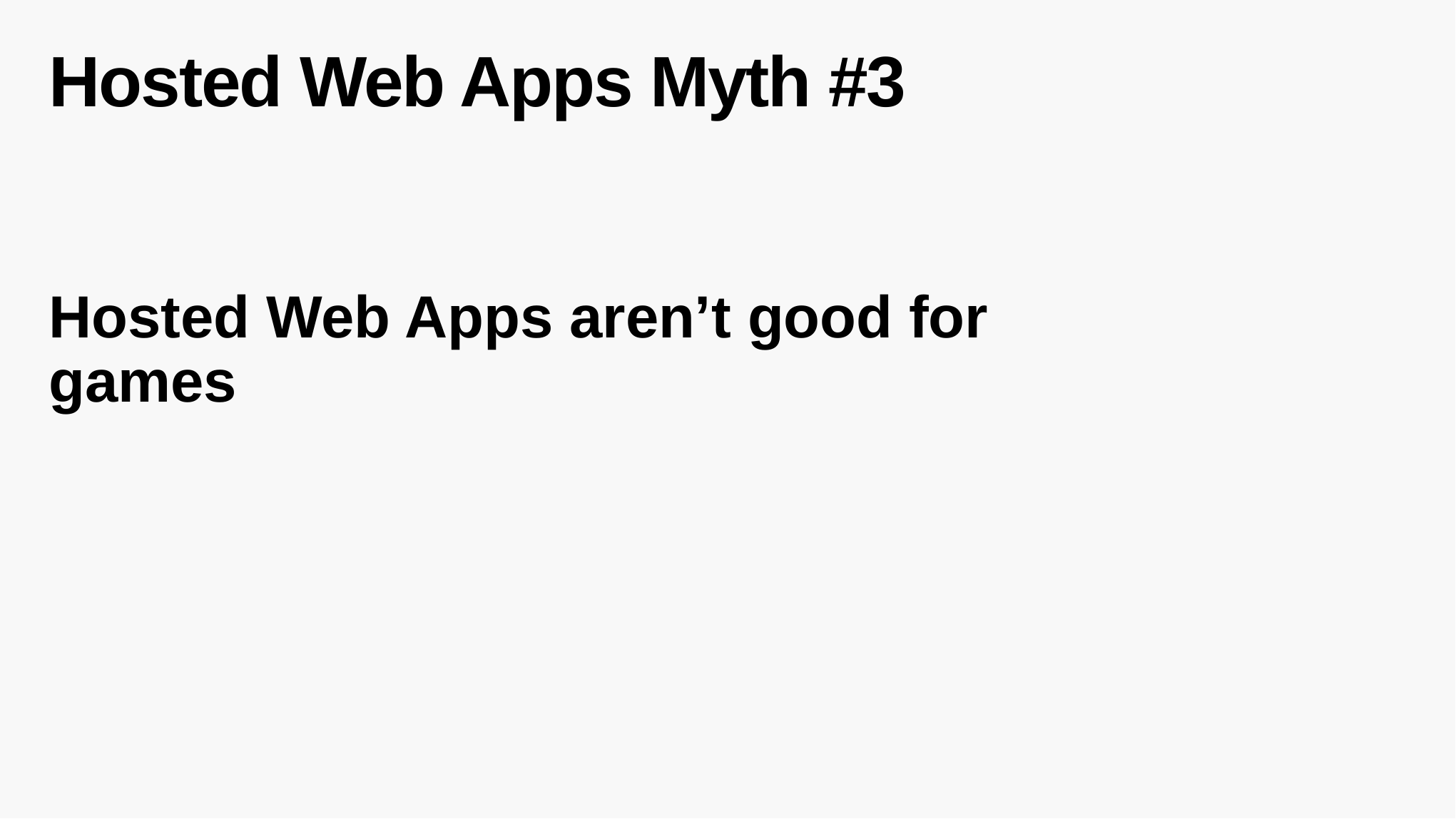

# Hosted Web Apps Myth #3
Hosted Web Apps aren’t good for games